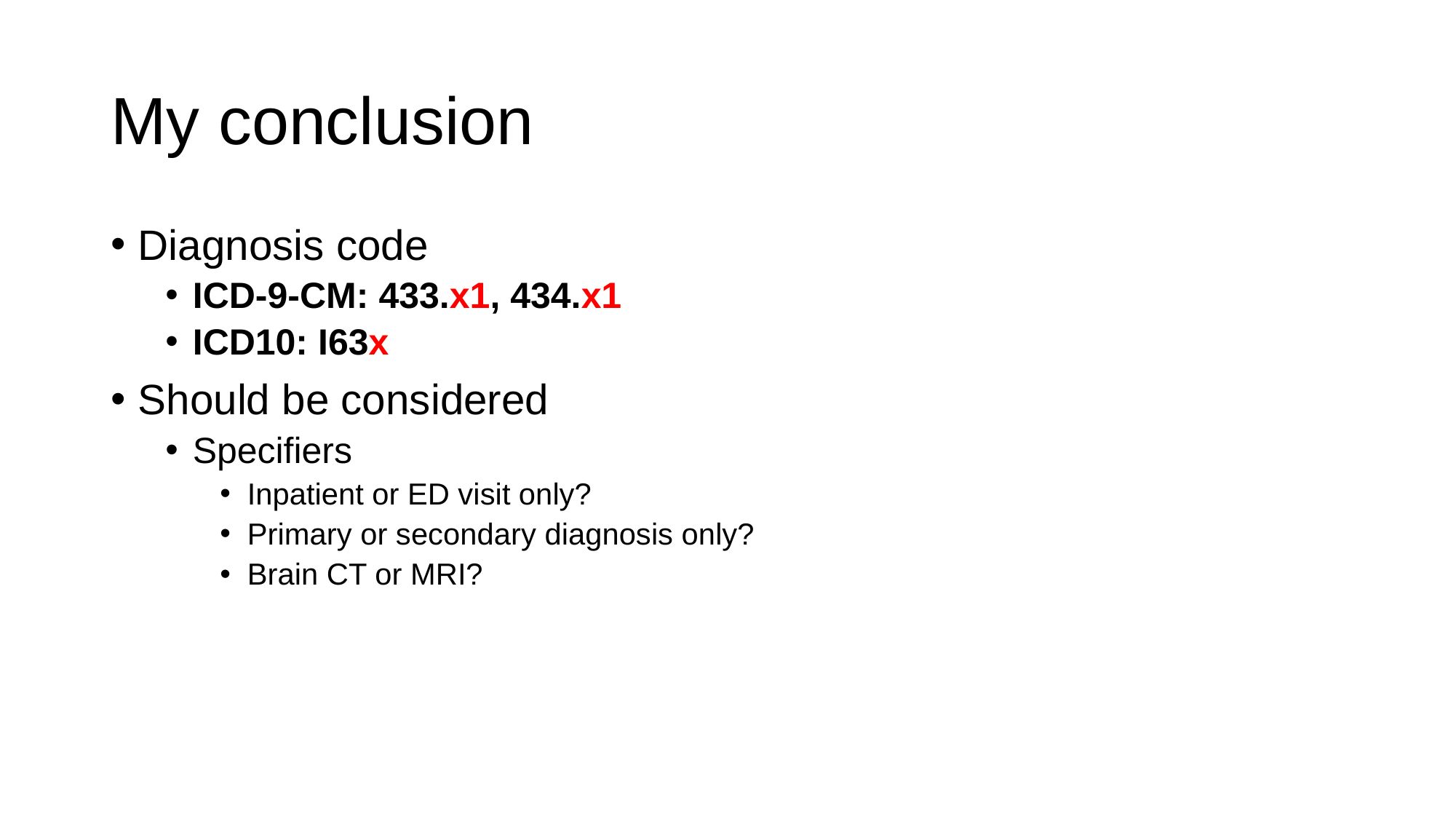

# My conclusion
Diagnosis code
ICD-9-CM: 433.x1, 434.x1
ICD10: I63x
Should be considered
Specifiers
Inpatient or ED visit only?
Primary or secondary diagnosis only?
Brain CT or MRI?